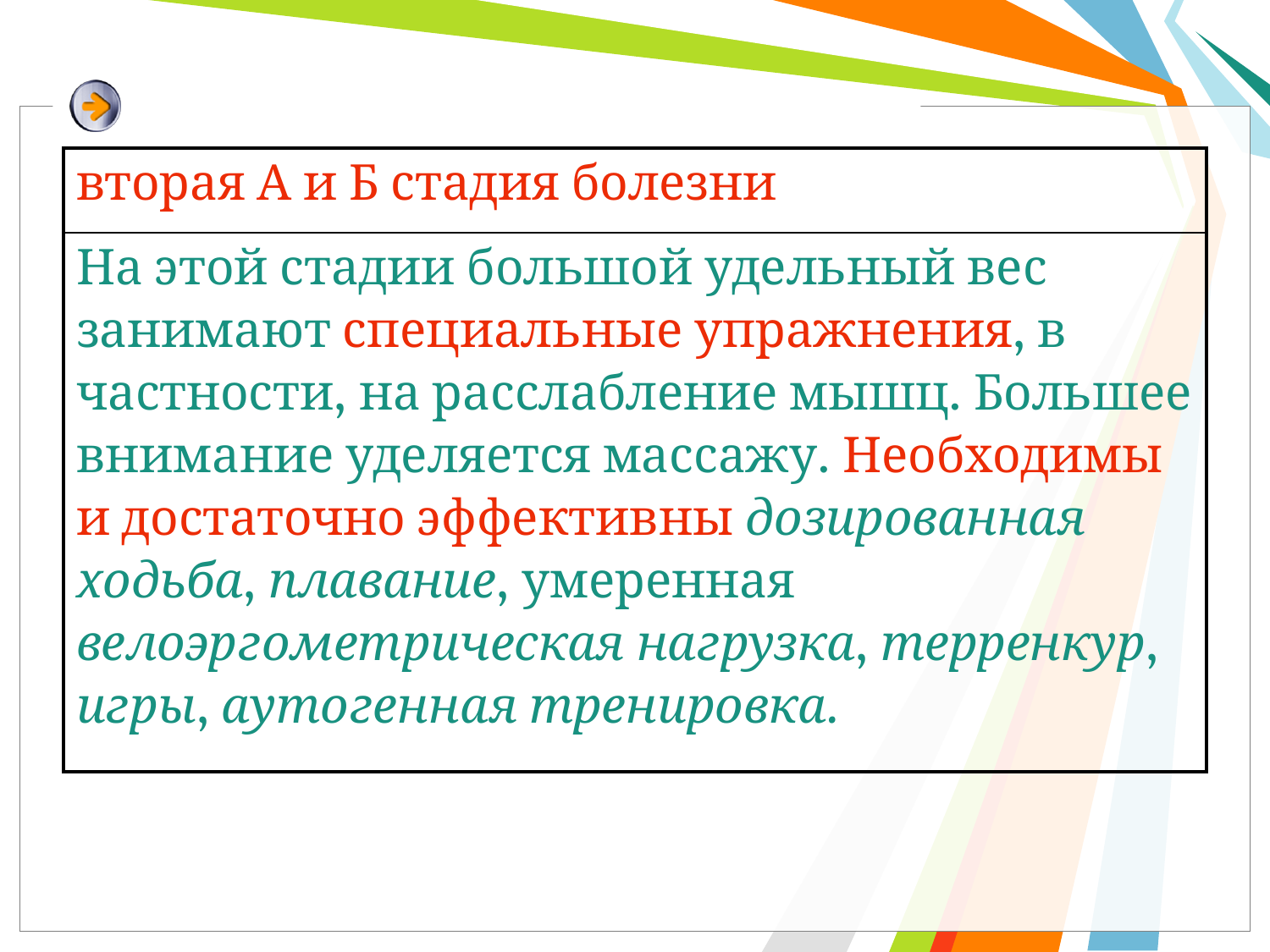

#
| вторая А и Б стадия болезни |
| --- |
| На этой стадии большой удельный вес занимают специальные упражнения, в частности, на расслабление мышц. Большее внимание уделяется массажу. Необходимы и достаточно эффективны дозированная ходьба, плавание, умеренная велоэргометрическая нагрузка, терренкур, игры, аутогенная тренировка. |